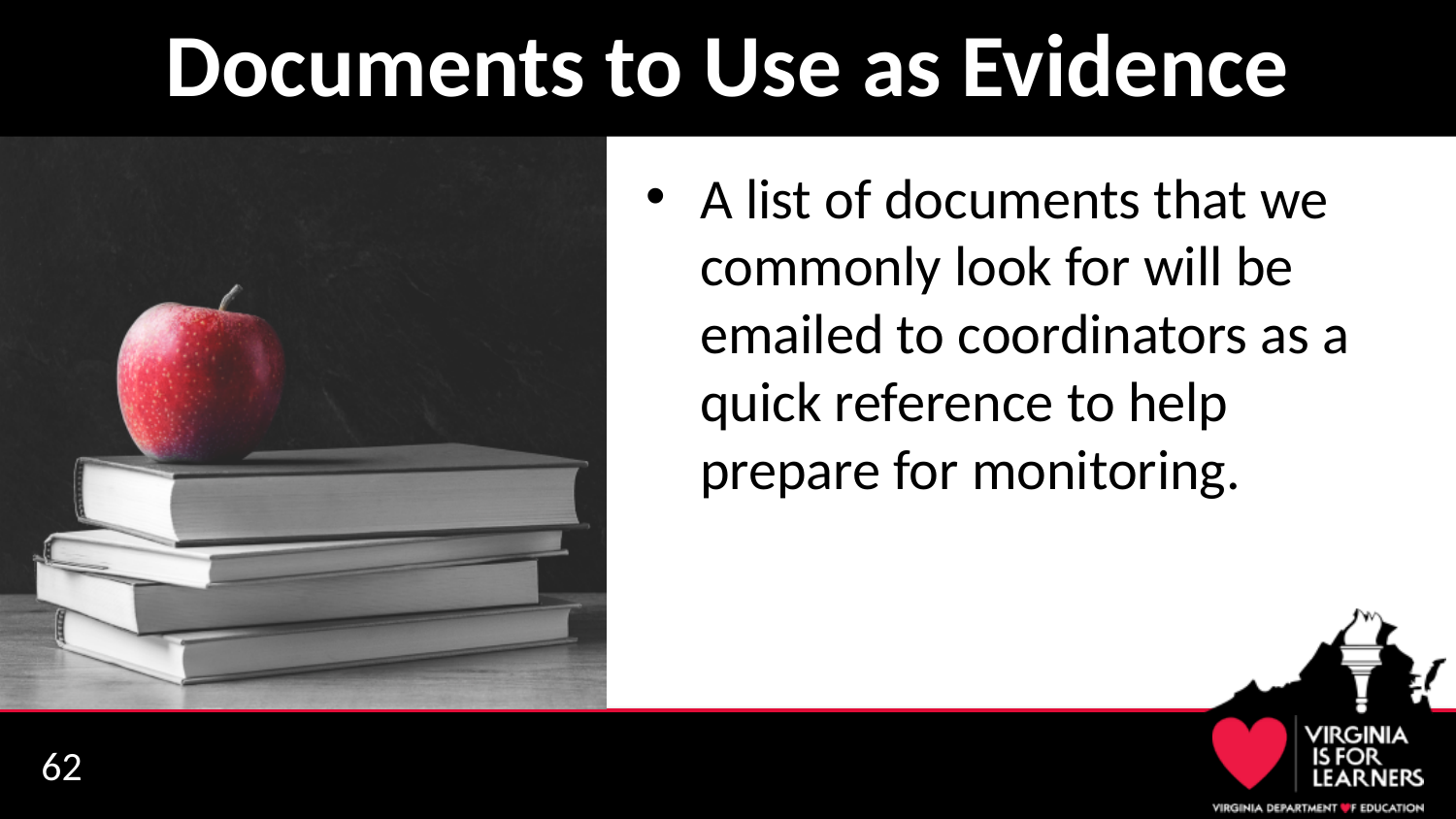

# Documents to Use as Evidence
A list of documents that we commonly look for will be emailed to coordinators as a quick reference to help prepare for monitoring.